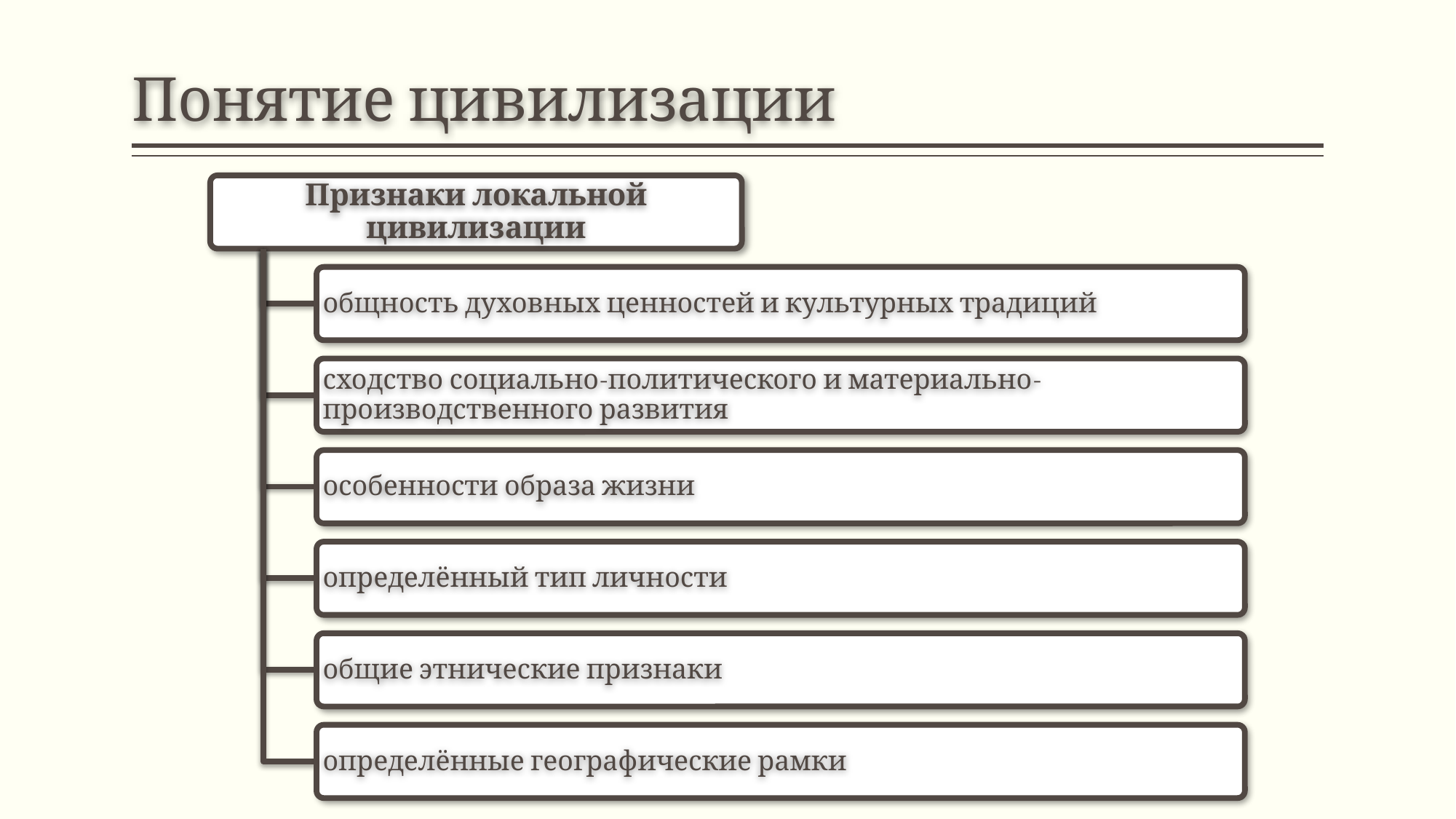

# Понятие цивилизации

Признаки локальной цивилизации

общность духовных ценностей и культурных традиций

сходство социально-политического и материально-производственного развития

особенности образа жизни

определённый тип личности

общие этнические признаки

определённые географические рамки